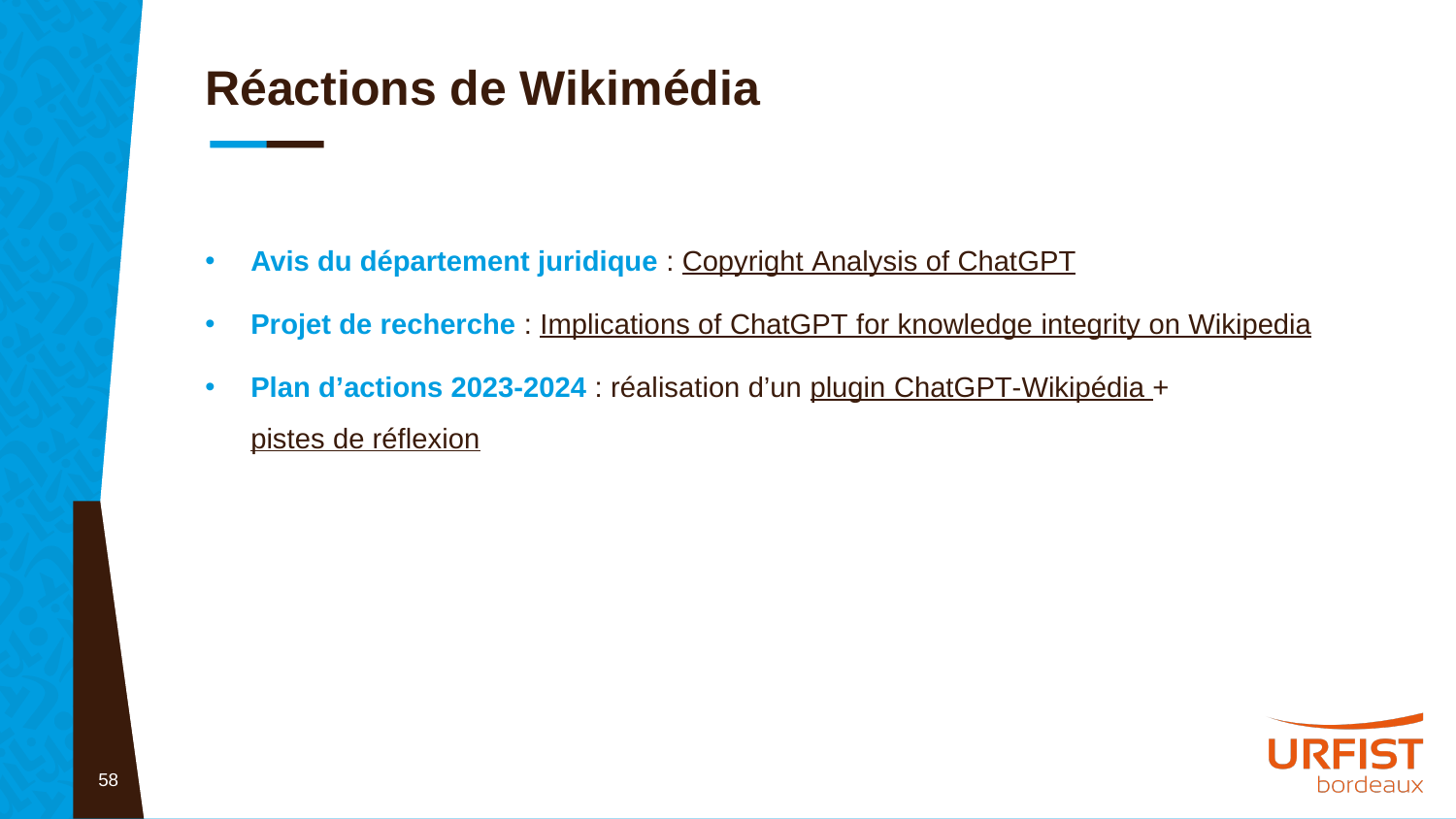

# Réactions de Wikimédia
Avis du département juridique : Copyright Analysis of ChatGPT
Projet de recherche : Implications of ChatGPT for knowledge integrity on Wikipedia
Plan d’actions 2023-2024 : réalisation d’un plugin ChatGPT-Wikipédia + pistes de réflexion

58